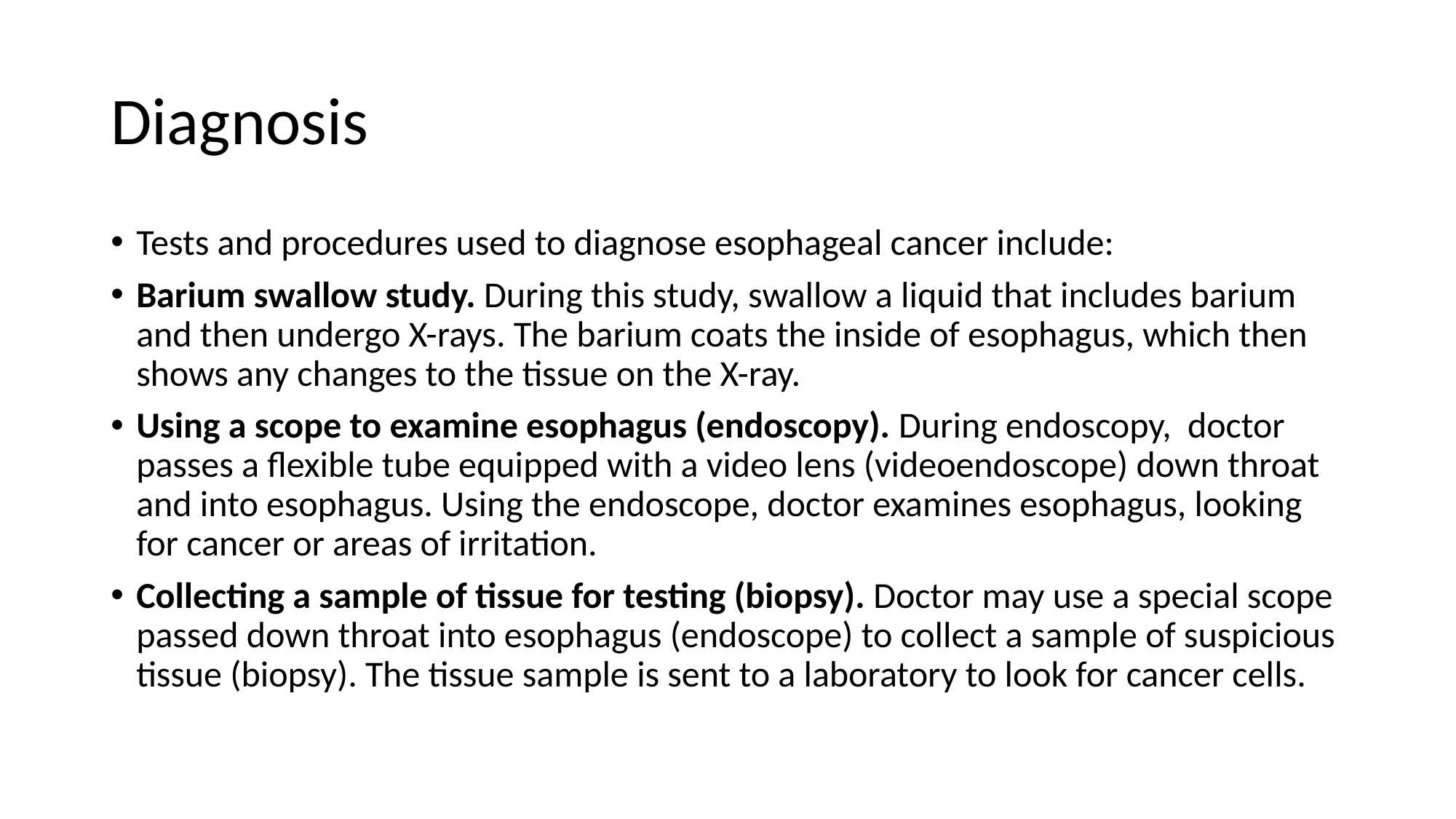

# Diagnosis
Tests and procedures used to diagnose esophageal cancer include:
Barium swallow study. During this study, swallow a liquid that includes barium and then undergo X-rays. The barium coats the inside of esophagus, which then shows any changes to the tissue on the X-ray.
Using a scope to examine esophagus (endoscopy). During endoscopy,  doctor passes a flexible tube equipped with a video lens (videoendoscope) down throat and into esophagus. Using the endoscope, doctor examines esophagus, looking for cancer or areas of irritation.
Collecting a sample of tissue for testing (biopsy). Doctor may use a special scope passed down throat into esophagus (endoscope) to collect a sample of suspicious tissue (biopsy). The tissue sample is sent to a laboratory to look for cancer cells.